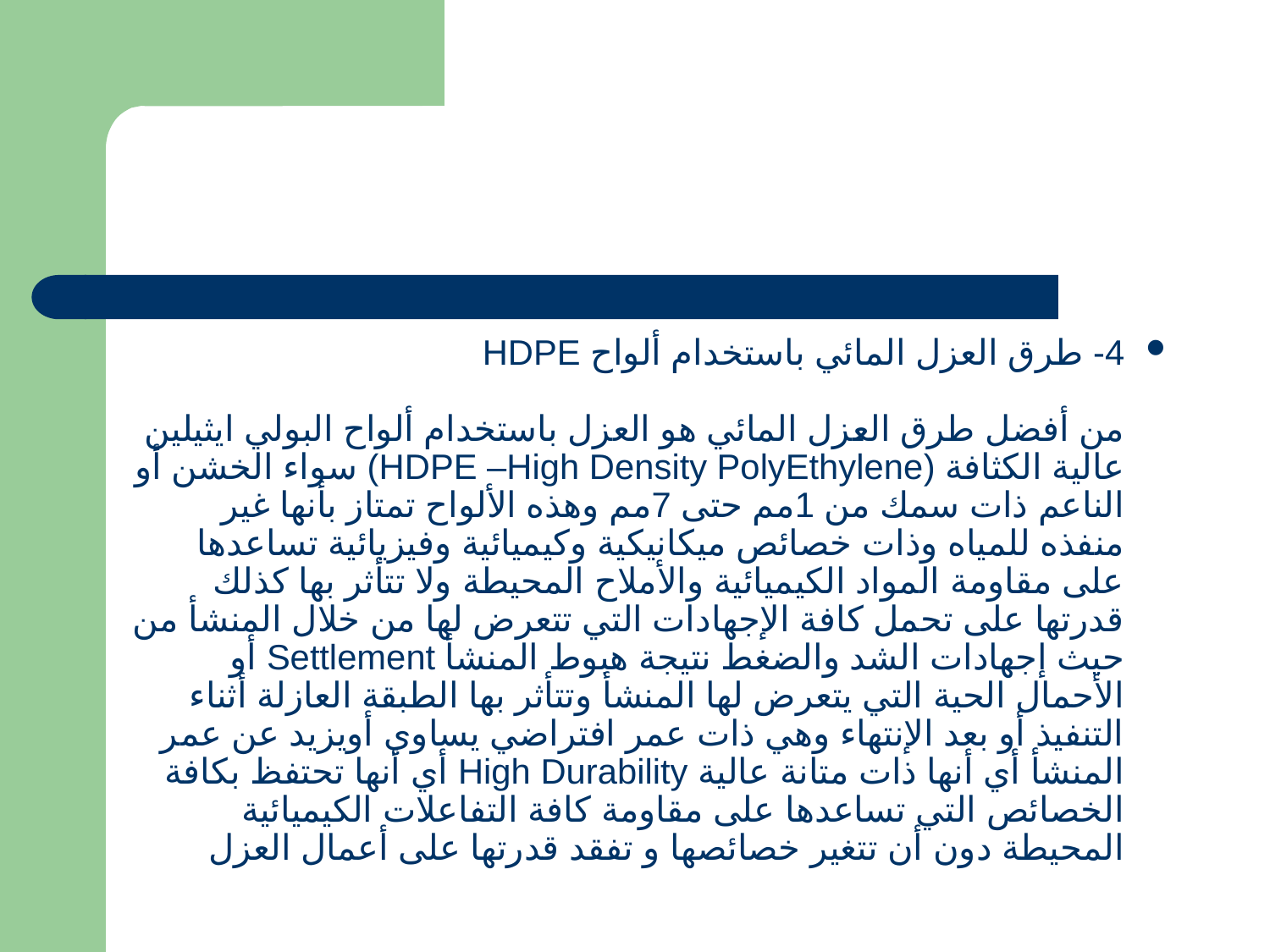

4- طرق العزل المائي باستخدام ألواح HDPE
من أفضل طرق العزل المائي هو العزل باستخدام ألواح البولي ايثيلين عالية الكثافة (HDPE –High Density PolyEthylene) سواء الخشن أو الناعم ذات سمك من 1مم حتى 7مم وهذه الألواح تمتاز بأنها غير منفذه للمياه وذات خصائص ميكانيكية وكيميائية وفيزيائية تساعدها على مقاومة المواد الكيميائية والأملاح المحيطة ولا تتأثر بها كذلك قدرتها على تحمل كافة الإجهادات التي تتعرض لها من خلال المنشأ من حيث إجهادات الشد والضغط نتيجة هبوط المنشأ Settlement أو الأحمال الحية التي يتعرض لها المنشأ وتتأثر بها الطبقة العازلة أثناء التنفيذ أو بعد الإنتهاء وهي ذات عمر افتراضي يساوي أويزيد عن عمر المنشأ أي أنها ذات متانة عالية High Durability أي أنها تحتفظ بكافة الخصائص التي تساعدها على مقاومة كافة التفاعلات الكيميائية المحيطة دون أن تتغير خصائصها و تفقد قدرتها على أعمال العزل